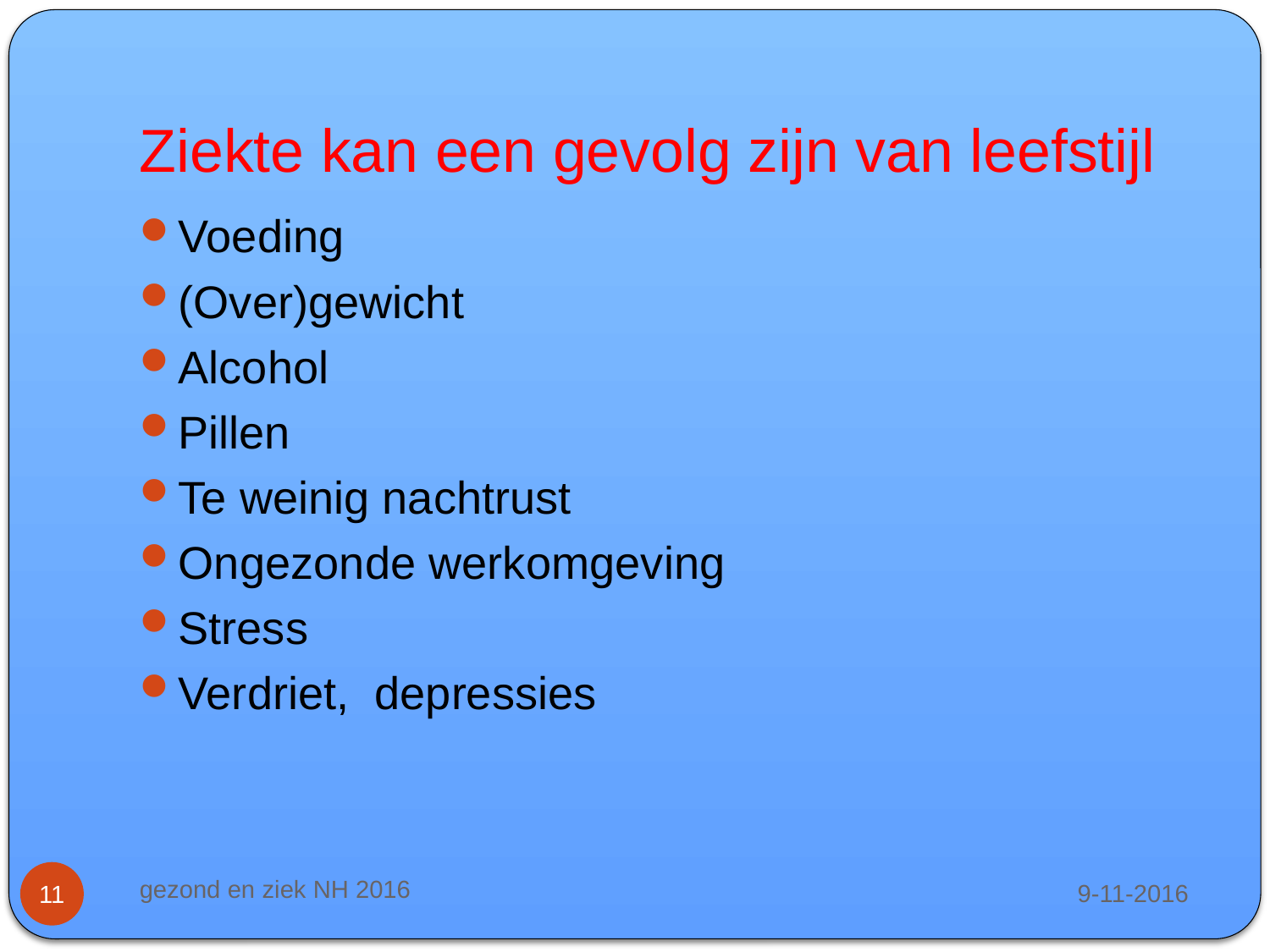

# Ziekte kan een gevolg zijn van leefstijl
Voeding
(Over)gewicht
Alcohol
Pillen
Te weinig nachtrust
Ongezonde werkomgeving
Stress
Verdriet,  depressies

gezond en ziek NH 2016
9-11-2016
11